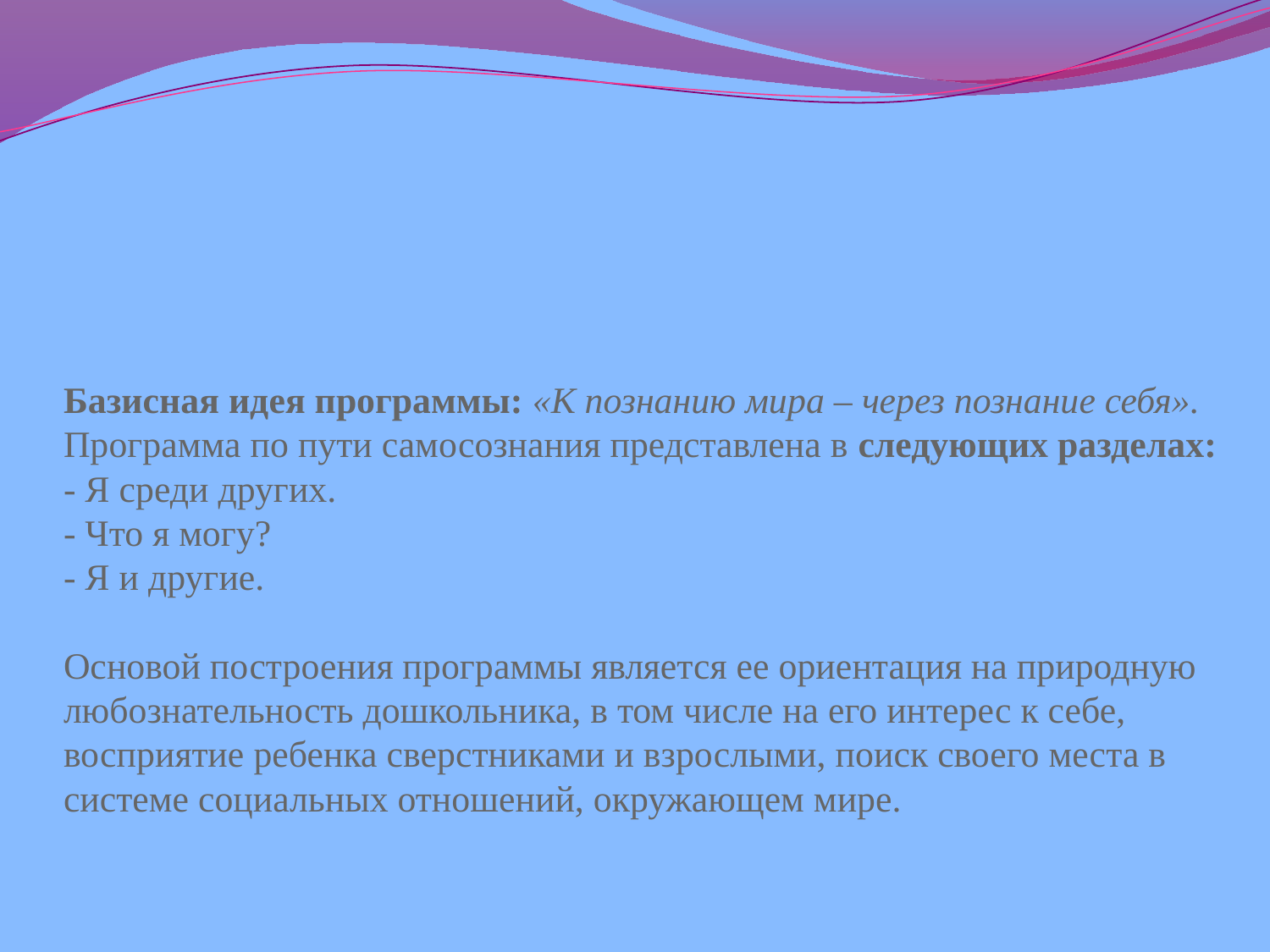

# Базисная идея программы: «К познанию мира – через познание себя». Программа по пути самосознания представлена в следующих разделах: - Я среди других. - Что я могу? - Я и другие. Основой построения программы является ее ориентация на природную любознательность дошкольника, в том числе на его интерес к себе, восприятие ребенка сверстниками и взрослыми, поиск своего места в системе социальных отношений, окружающем мире.